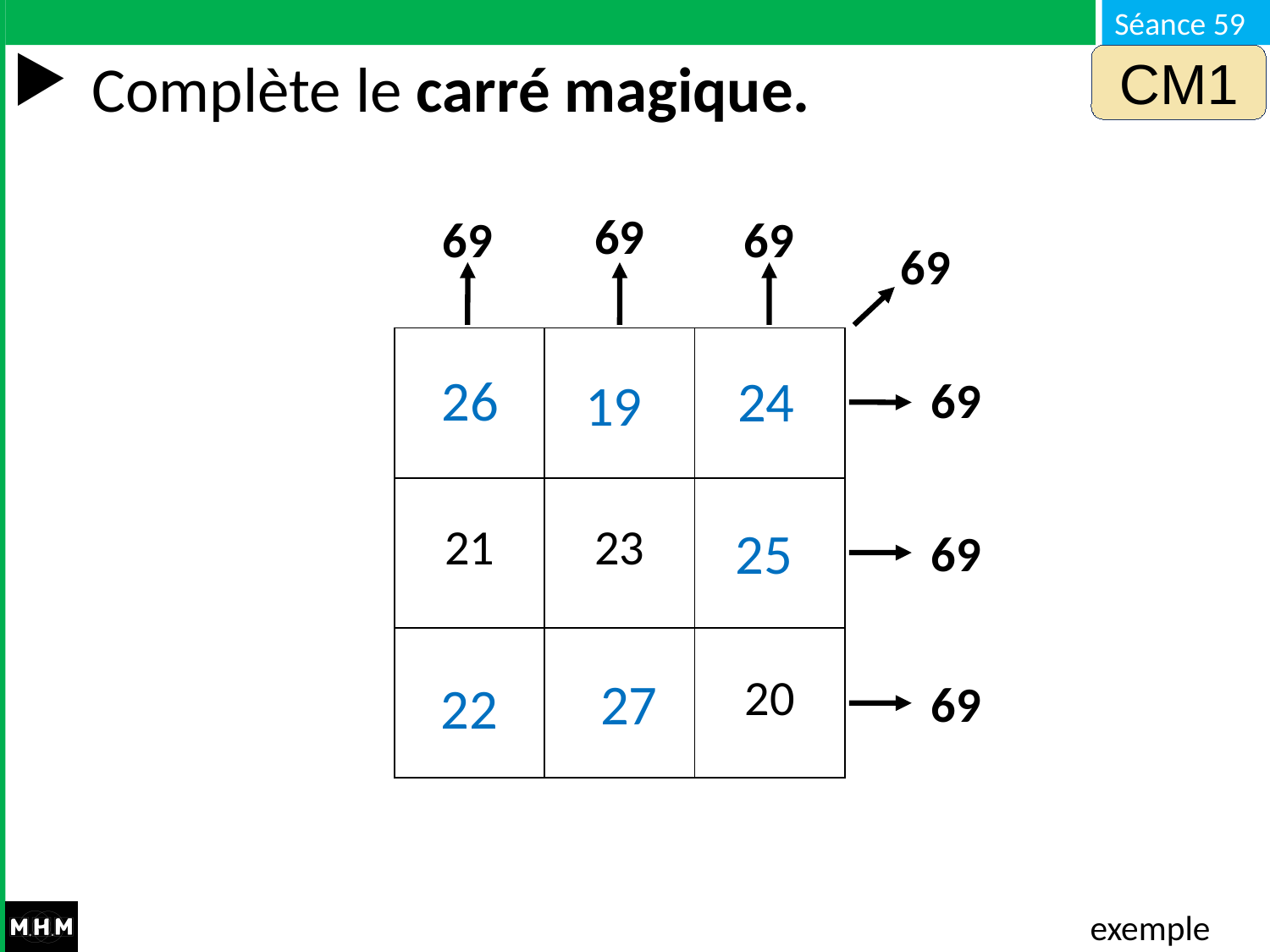

# Complète le carré magique.
CM1
69
69
69
69
| . | . | . |
| --- | --- | --- |
| 21 | 23 | . |
| . | . | 20 |
26
24
69
19
25
69
27
22
69
exemple